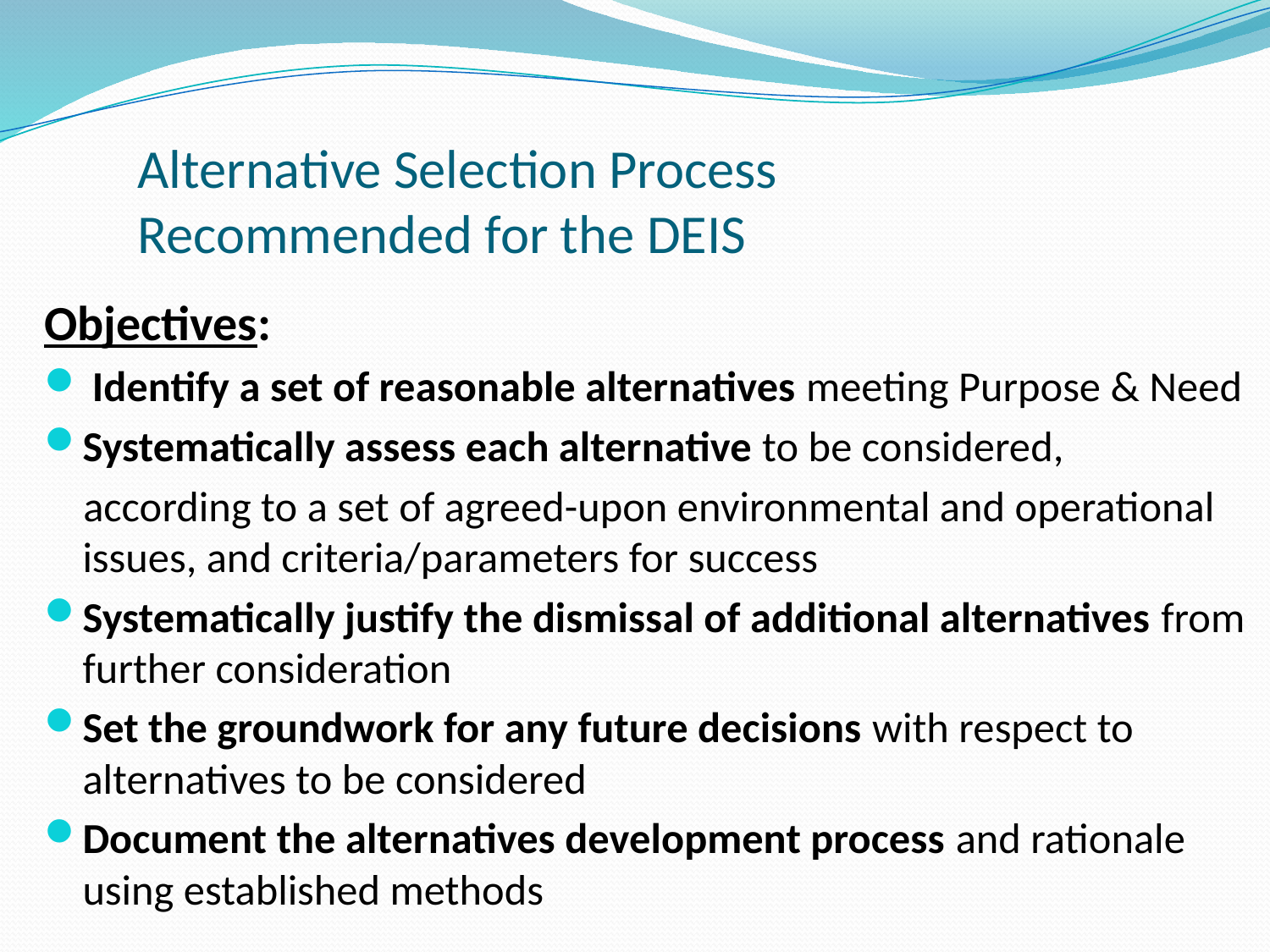

# Alternative Selection Process Recommended for the DEIS
Objectives:
 Identify a set of reasonable alternatives meeting Purpose & Need
Systematically assess each alternative to be considered,
    according to a set of agreed-upon environmental and operational issues, and criteria/parameters for success
Systematically justify the dismissal of additional alternatives from further consideration
Set the groundwork for any future decisions with respect to alternatives to be considered
Document the alternatives development process and rationale using established methods